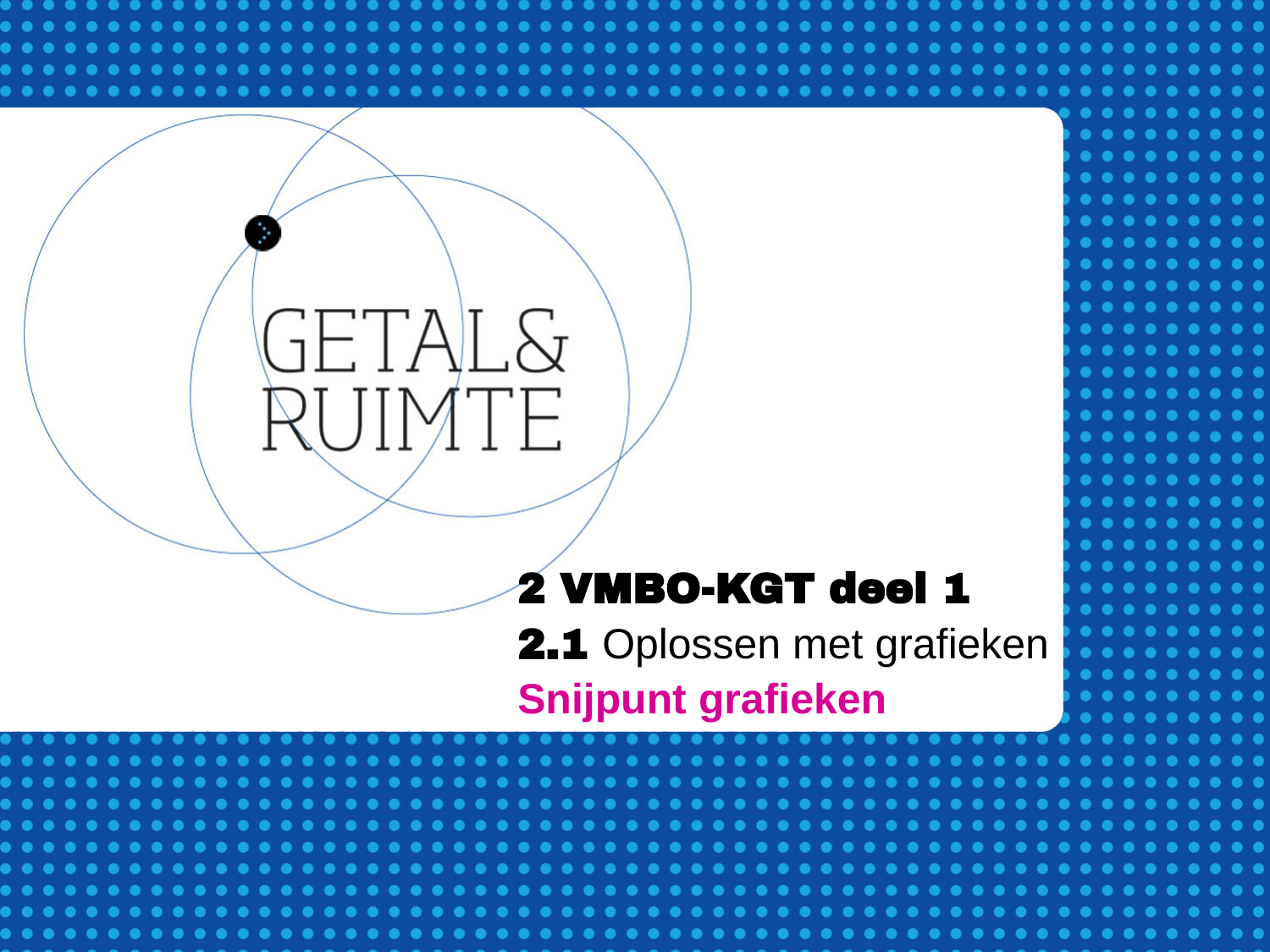

2 VMBO-KGT deel 1
2.1 Oplossen met grafieken
Snijpunt grafieken